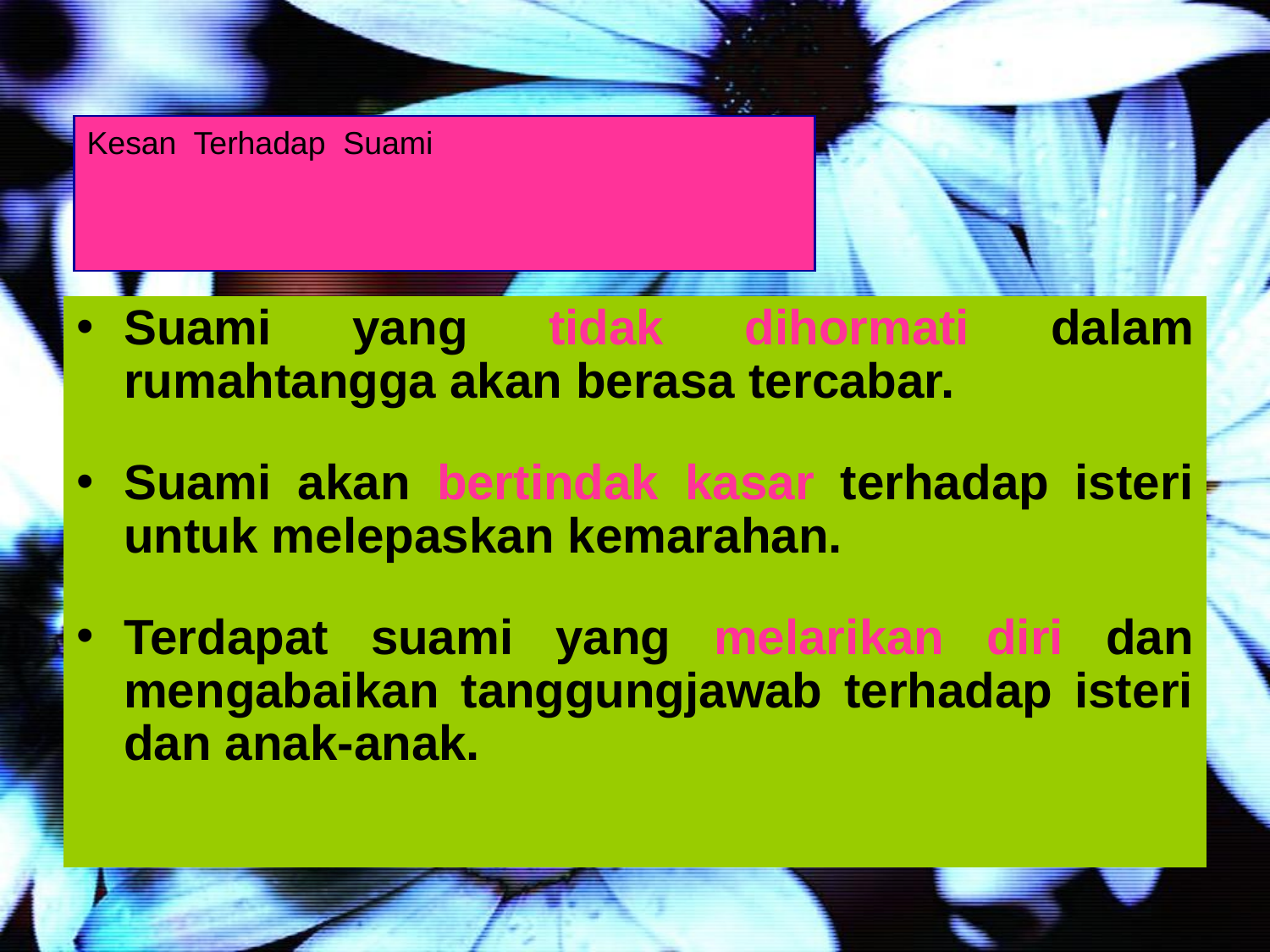

Kesan  Terhadap  Suami
Suami yang tidak dihormati dalam rumahtangga akan berasa tercabar.

Suami akan bertindak kasar terhadap isteri untuk melepaskan kemarahan.

Terdapat suami yang melarikan diri dan mengabaikan tanggungjawab terhadap isteri dan anak-anak.